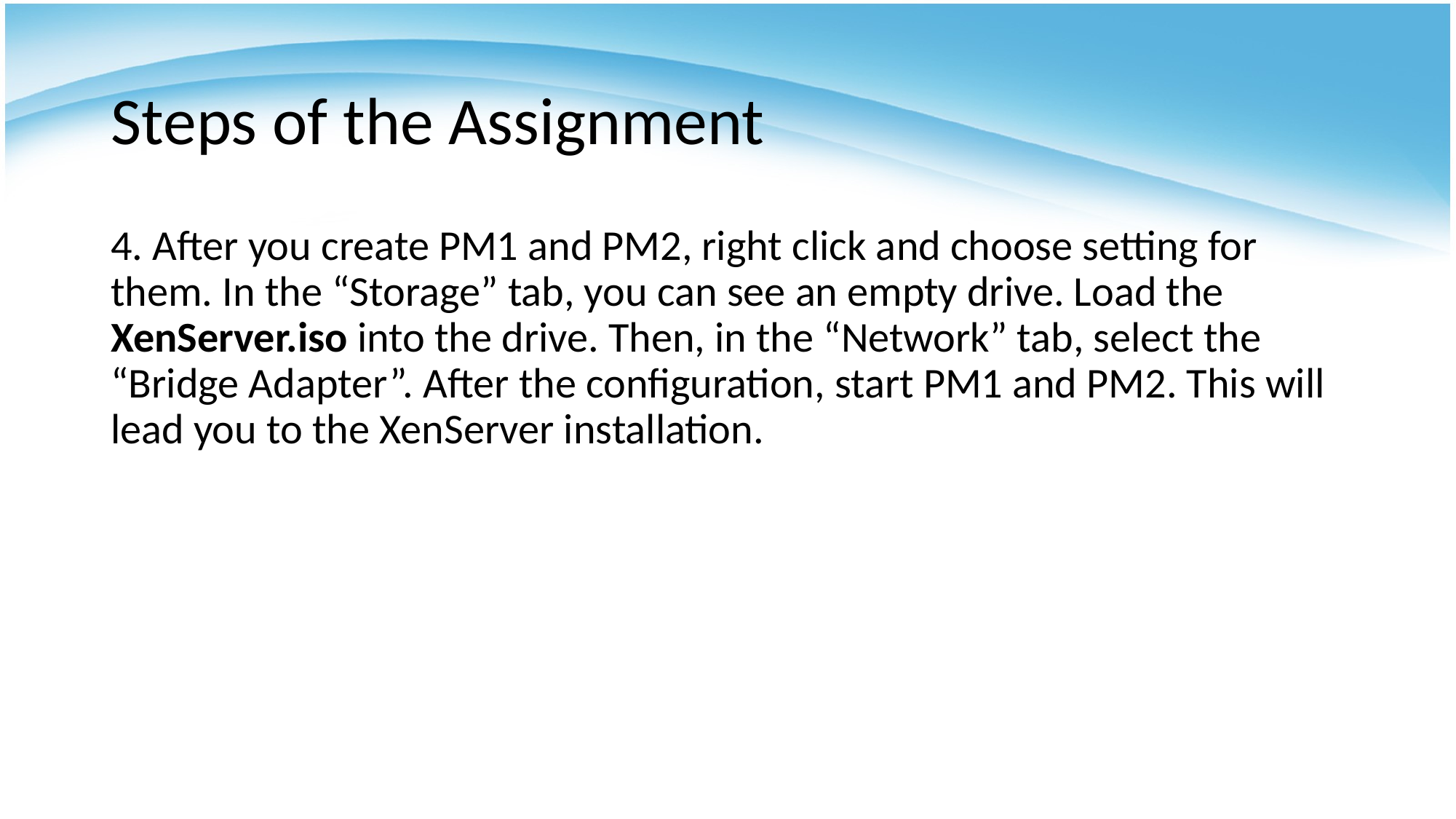

# Steps of the Assignment
4. After you create PM1 and PM2, right click and choose setting for them. In the “Storage” tab, you can see an empty drive. Load the XenServer.iso into the drive. Then, in the “Network” tab, select the “Bridge Adapter”. After the configuration, start PM1 and PM2. This will lead you to the XenServer installation.